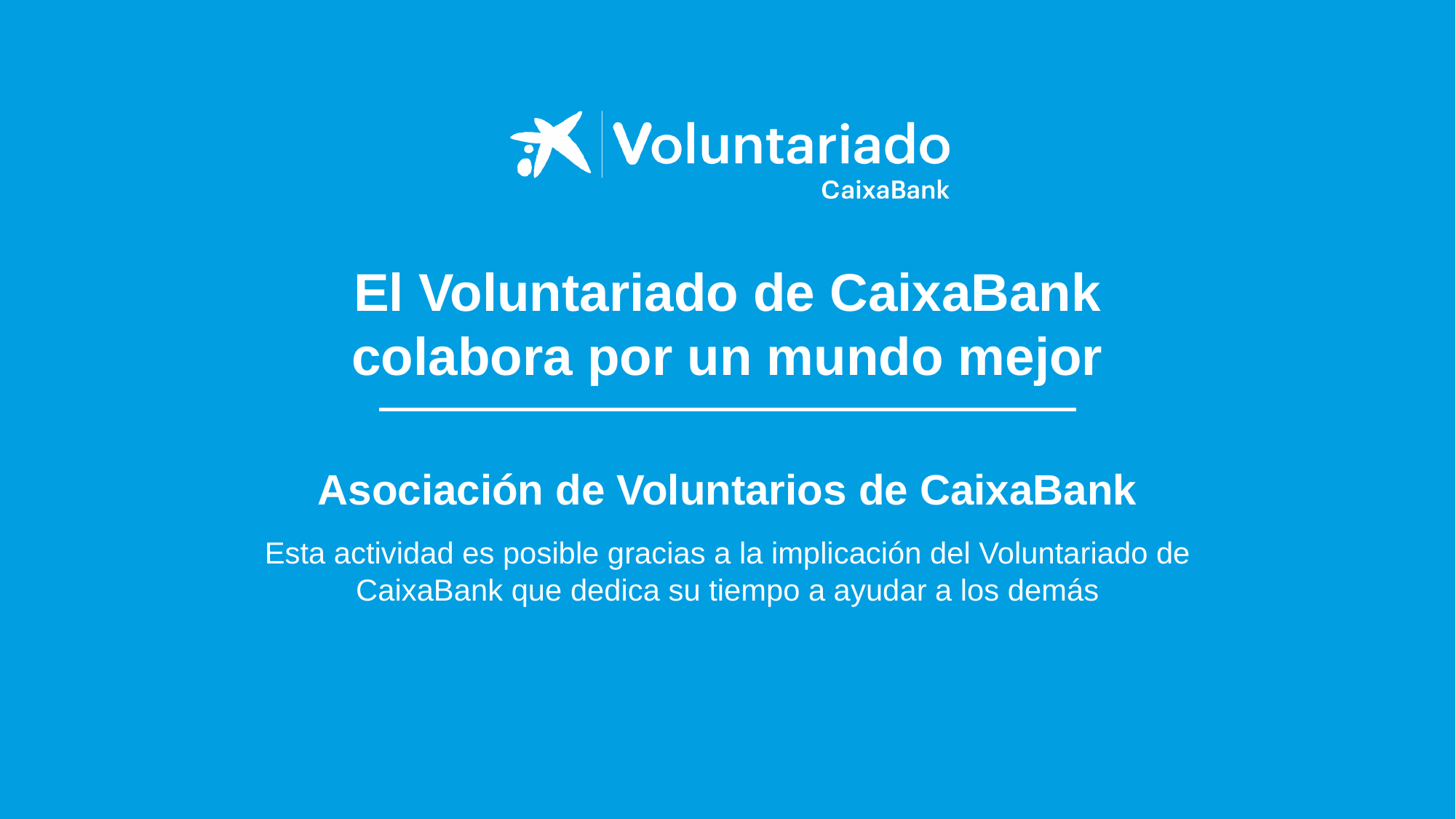

El Voluntariado de CaixaBank colabora por un mundo mejor

Asociación de Voluntarios de CaixaBank
Esta actividad es posible gracias a la implicación del Voluntariado de CaixaBank que dedica su tiempo a ayudar a los demás